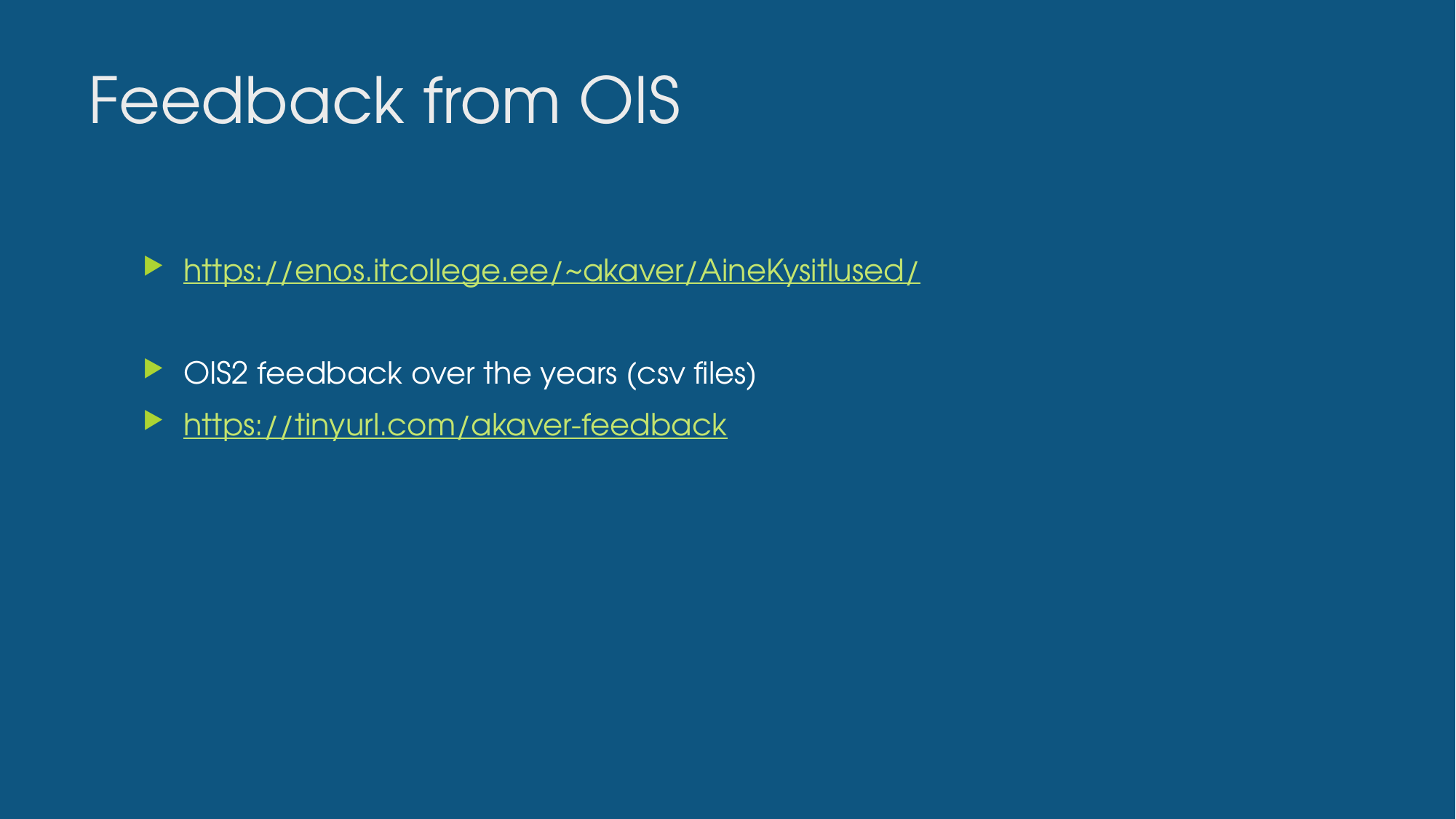

6
# Feedback from OIS
https://enos.itcollege.ee/~akaver/AineKysitlused/

OIS2 feedback over the years (csv files)
https://tinyurl.com/akaver-feedback